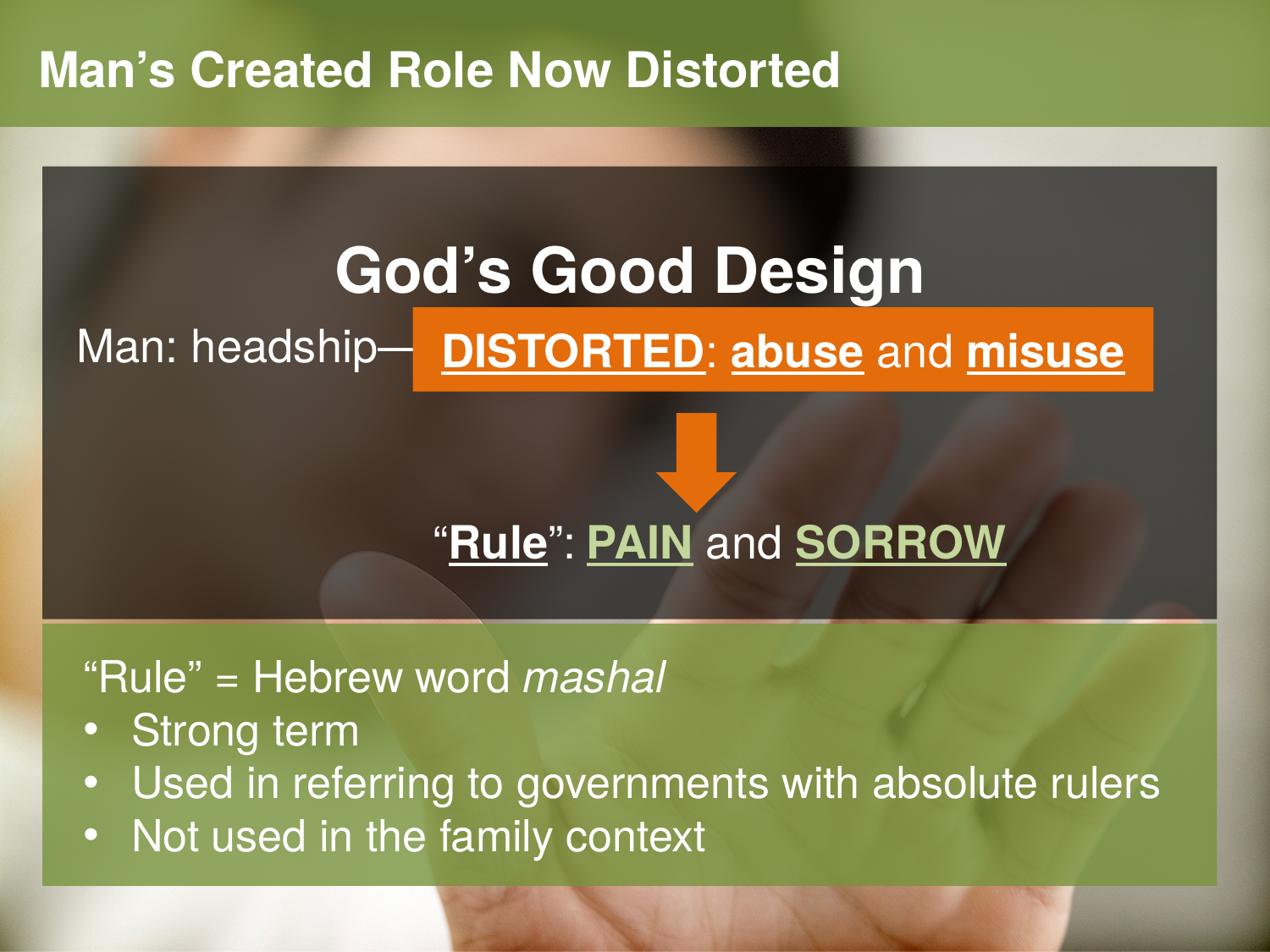

Man’s Created Role Now Distorted
God’s Good Design
Man: headship—authority and responsibility

“Rule”: PAIN and SORROW
DISTORTED: abuse and misuse

“Rule” = Hebrew word mashal
Strong term
Used in referring to governments with absolute rulers
Not used in the family context